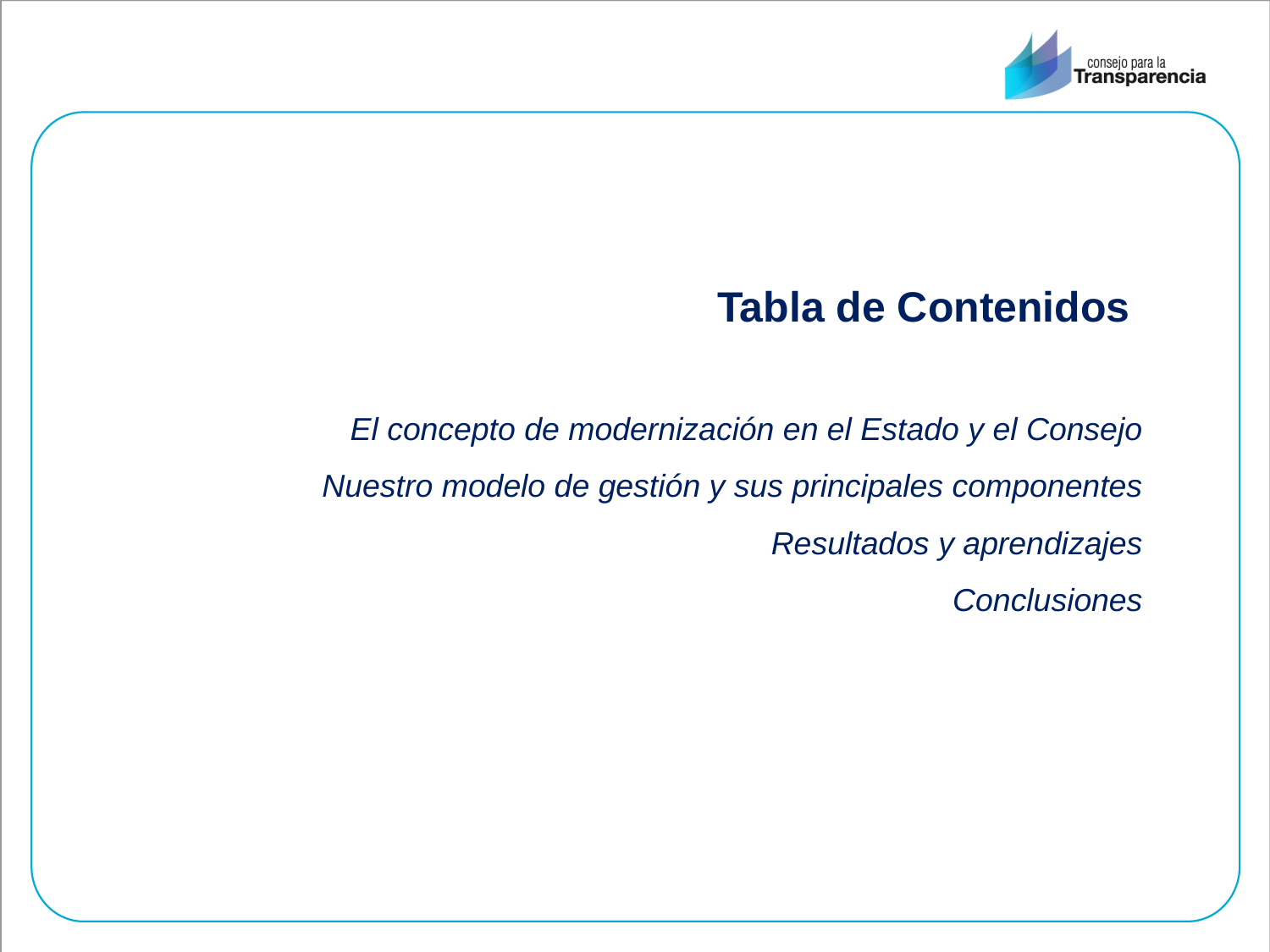

# Tabla de Contenidos

El concepto de modernización en el Estado y el Consejo
Nuestro modelo de gestión y sus principales componentes
Resultados y aprendizajes
Conclusiones